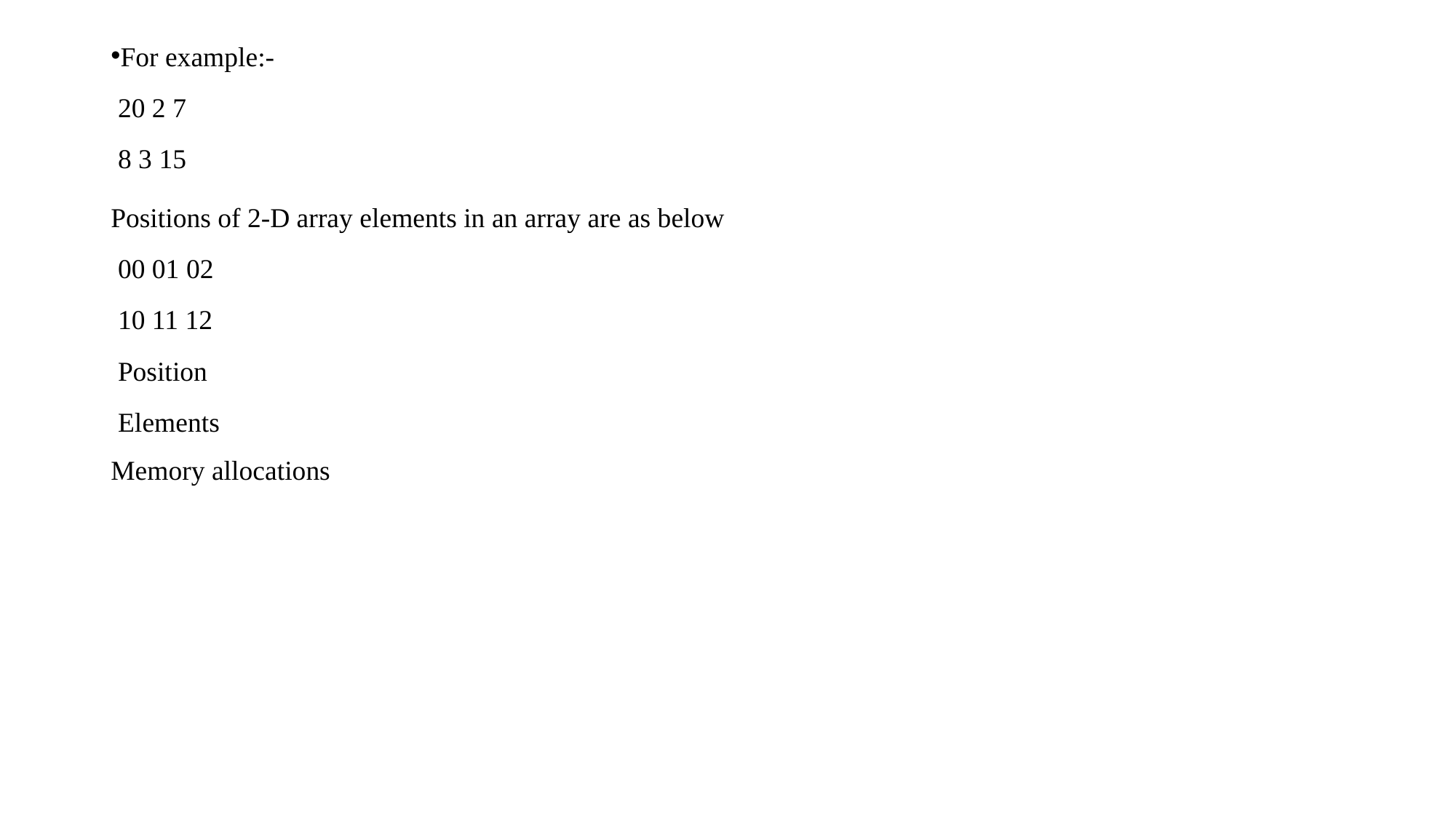

For example:-
 20 2 7
 8 3 15
Positions of 2-D array elements in an array are as below
 00 01 02
 10 11 12
 Position
 Elements
Memory allocations